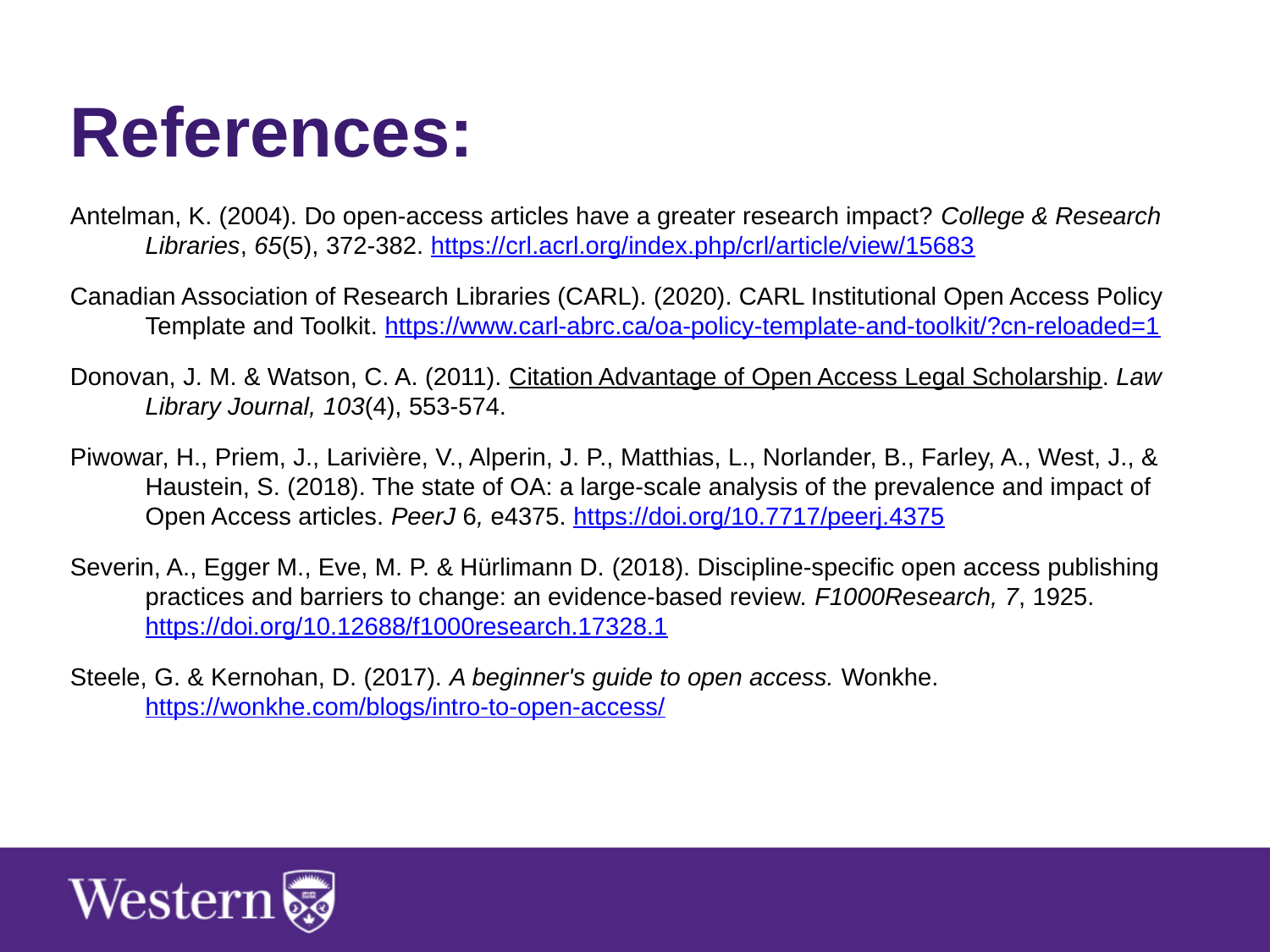

References:

Antelman, K. (2004). Do open-access articles have a greater research impact? College & Research Libraries, 65(5), 372-382. https://crl.acrl.org/index.php/crl/article/view/15683
Canadian Association of Research Libraries (CARL). (2020). CARL Institutional Open Access Policy Template and Toolkit. https://www.carl-abrc.ca/oa-policy-template-and-toolkit/?cn-reloaded=1
Donovan, J. M. & Watson, C. A. (2011). Citation Advantage of Open Access Legal Scholarship. Law Library Journal, 103(4), 553-574.
Piwowar, H., Priem, J., Larivière, V., Alperin, J. P., Matthias, L., Norlander, B., Farley, A., West, J., & Haustein, S. (2018). The state of OA: a large-scale analysis of the prevalence and impact of Open Access articles. PeerJ 6, e4375. https://doi.org/10.7717/peerj.4375
Severin, A., Egger M., Eve, M. P. & Hürlimann D. (2018). Discipline-specific open access publishing practices and barriers to change: an evidence-based review. F1000Research, 7, 1925. https://doi.org/10.12688/f1000research.17328.1
Steele, G. & Kernohan, D. (2017). A beginner's guide to open access. Wonkhe. https://wonkhe.com/blogs/intro-to-open-access/